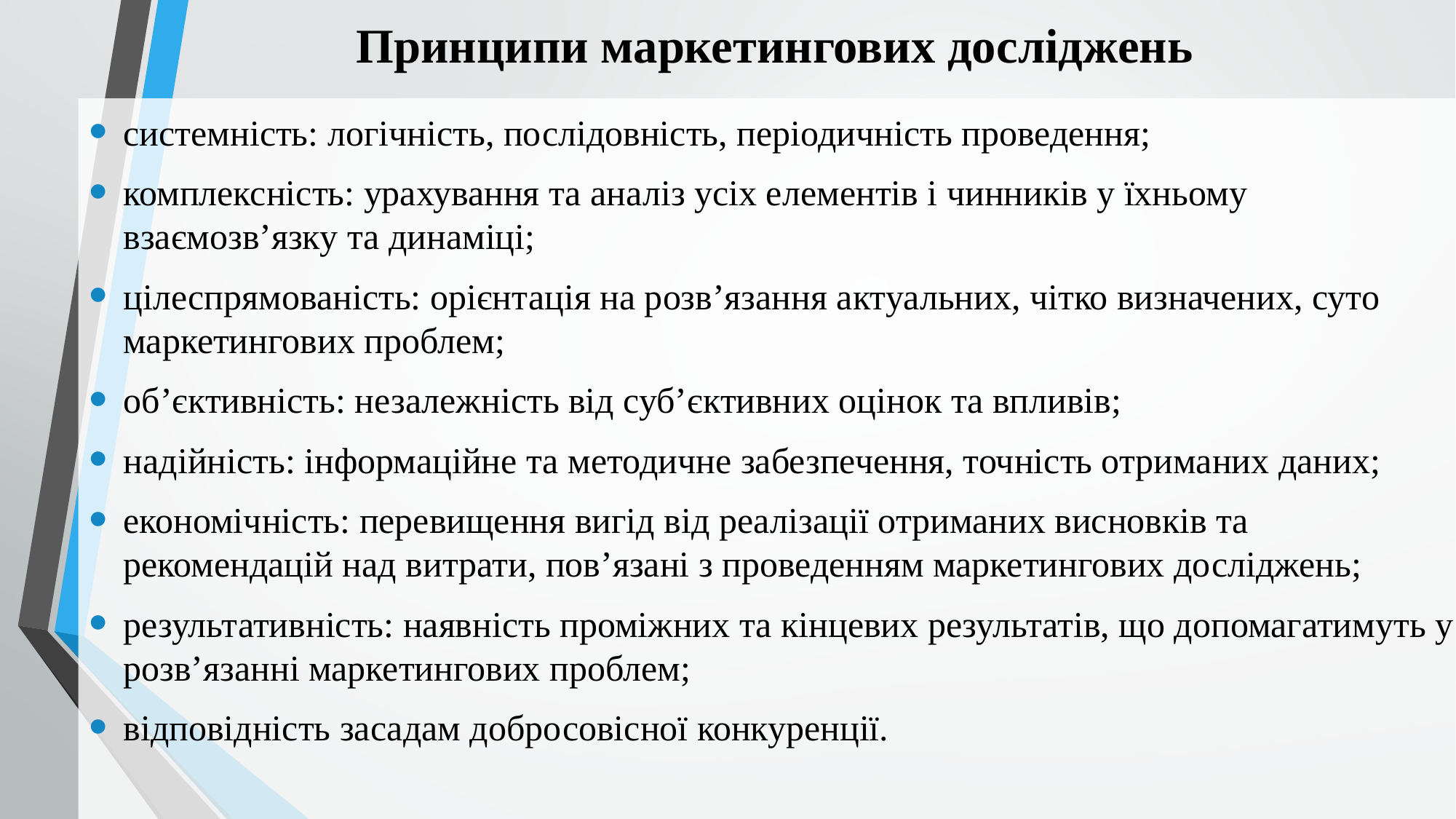

# Принципи маркетингових досліджень
системність: логічність, послідовність, періодичність проведення;
комплексність: урахування та аналіз усіх елементів і чинників у їхньому взаємозв’язку та динаміці;
цілеспрямованість: орієнтація на розв’язання актуальних, чітко визначених, суто маркетингових проблем;
об’єктивність: незалежність від суб’єктивних оцінок та впливів;
надійність: інформаційне та методичне забезпечення, точність отриманих даних;
економічність: перевищення вигід від реалізації отриманих висновків та рекомендацій над витрати, пов’язані з проведенням маркетингових досліджень;
результативність: наявність проміжних та кінцевих результатів, що допомагатимуть у розв’язанні маркетингових проблем;
відповідність засадам добросовісної конкуренції.